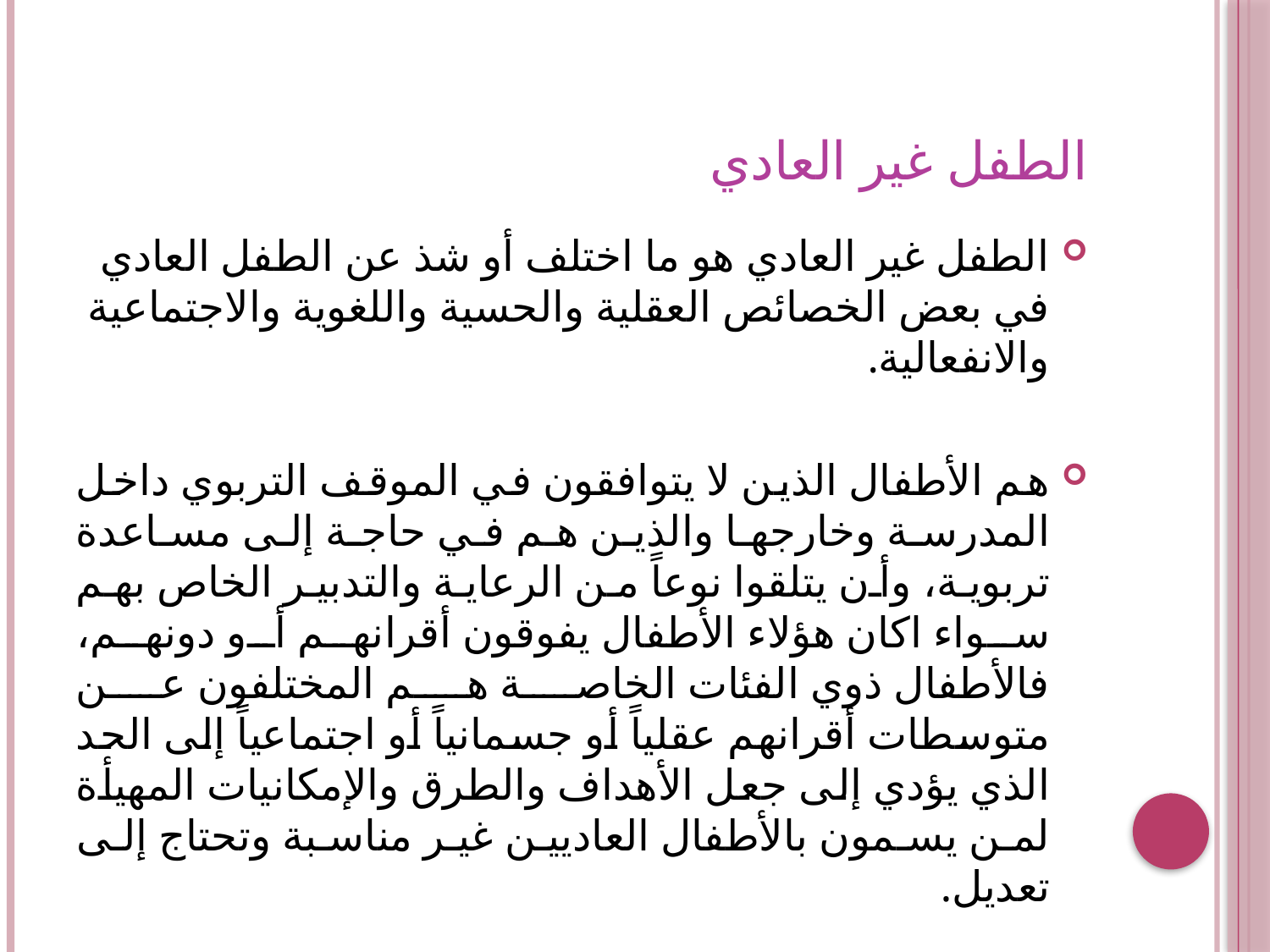

# الطفل غير العادي
الطفل غير العادي هو ما اختلف أو شذ عن الطفل العادي في بعض الخصائص العقلية والحسية واللغوية والاجتماعية والانفعالية.

هم الأطفال الذين لا يتوافقون في الموقف التربوي داخل المدرسة وخارجها والذين هم في حاجة إلى مساعدة تربوية، وأن يتلقوا نوعاً من الرعاية والتدبير الخاص بهم سواء اكان هؤلاء الأطفال يفوقون أقرانهم أو دونهم، فالأطفال ذوي الفئات الخاصة هم المختلفون عن متوسطات أقرانهم عقلياً أو جسمانياً أو اجتماعياً إلى الحد الذي يؤدي إلى جعل الأهداف والطرق والإمكانيات المهيأة لمن يسمون بالأطفال العاديين غير مناسبة وتحتاج إلى تعديل.